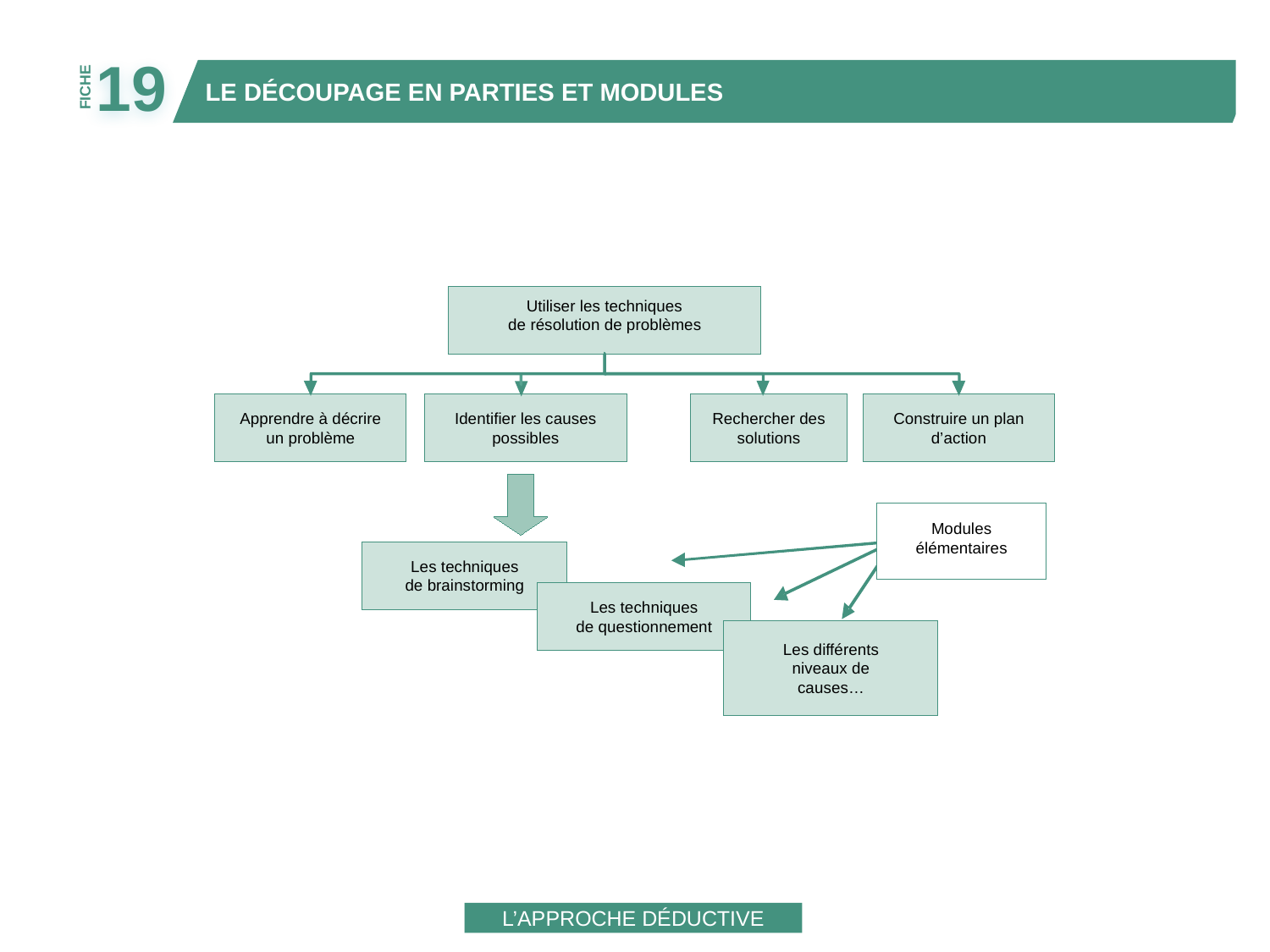

19

LE DÉCOUPAGE EN PARTIES ET MODULES
FICHE

Utiliser les techniques
de résolution de problèmes

Apprendre à décrire
un problème
Identifier les causes
possibles
Rechercher des
solutions
Construire un plan
d’action

Modules
élémentaires

Les techniques
de brainstorming

Les techniques
de questionnement

Les différents
niveaux de
causes…
L’APPROCHE DÉDUCTIVE